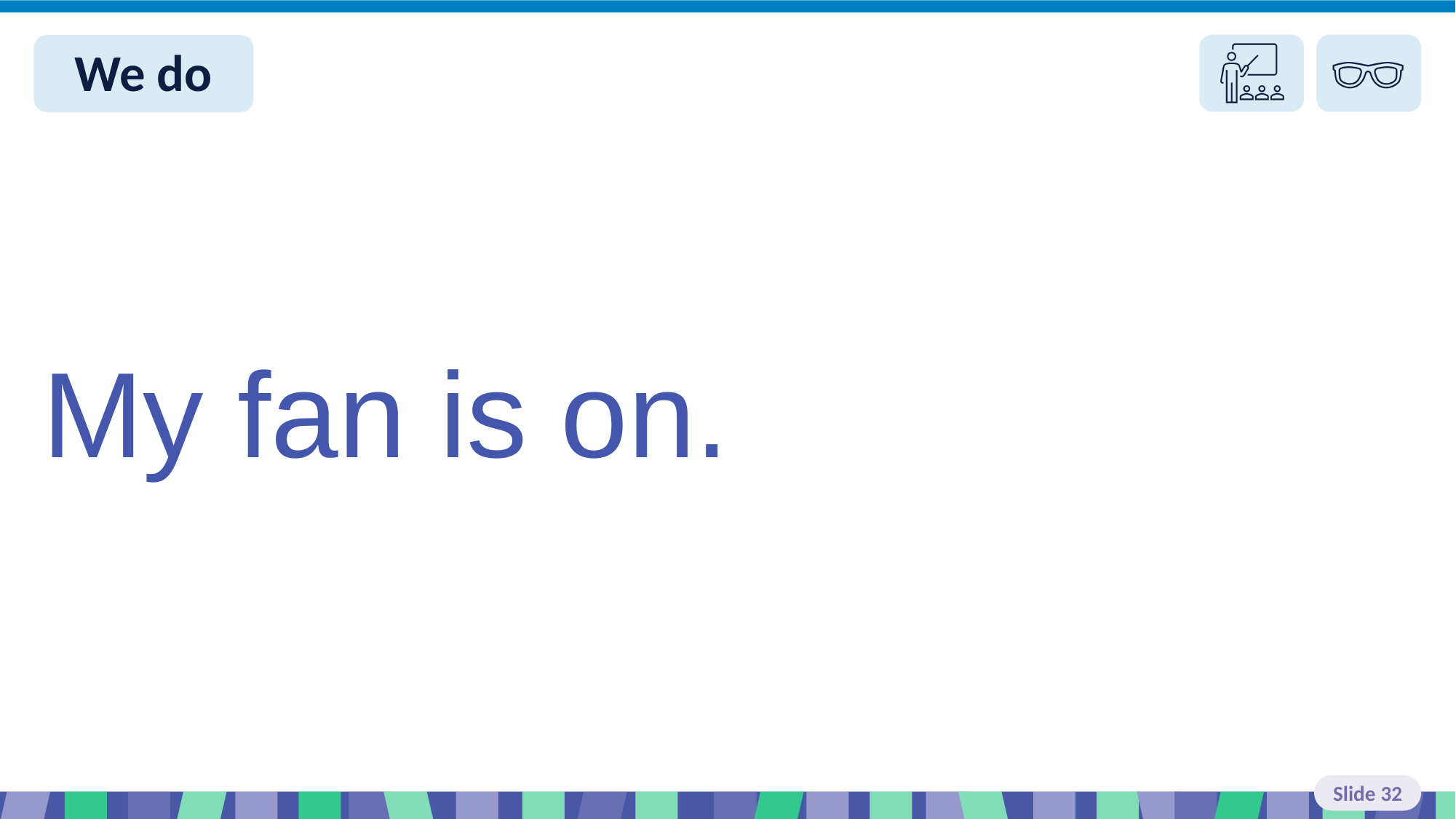

# Slide 32 We do read
My fan is on.